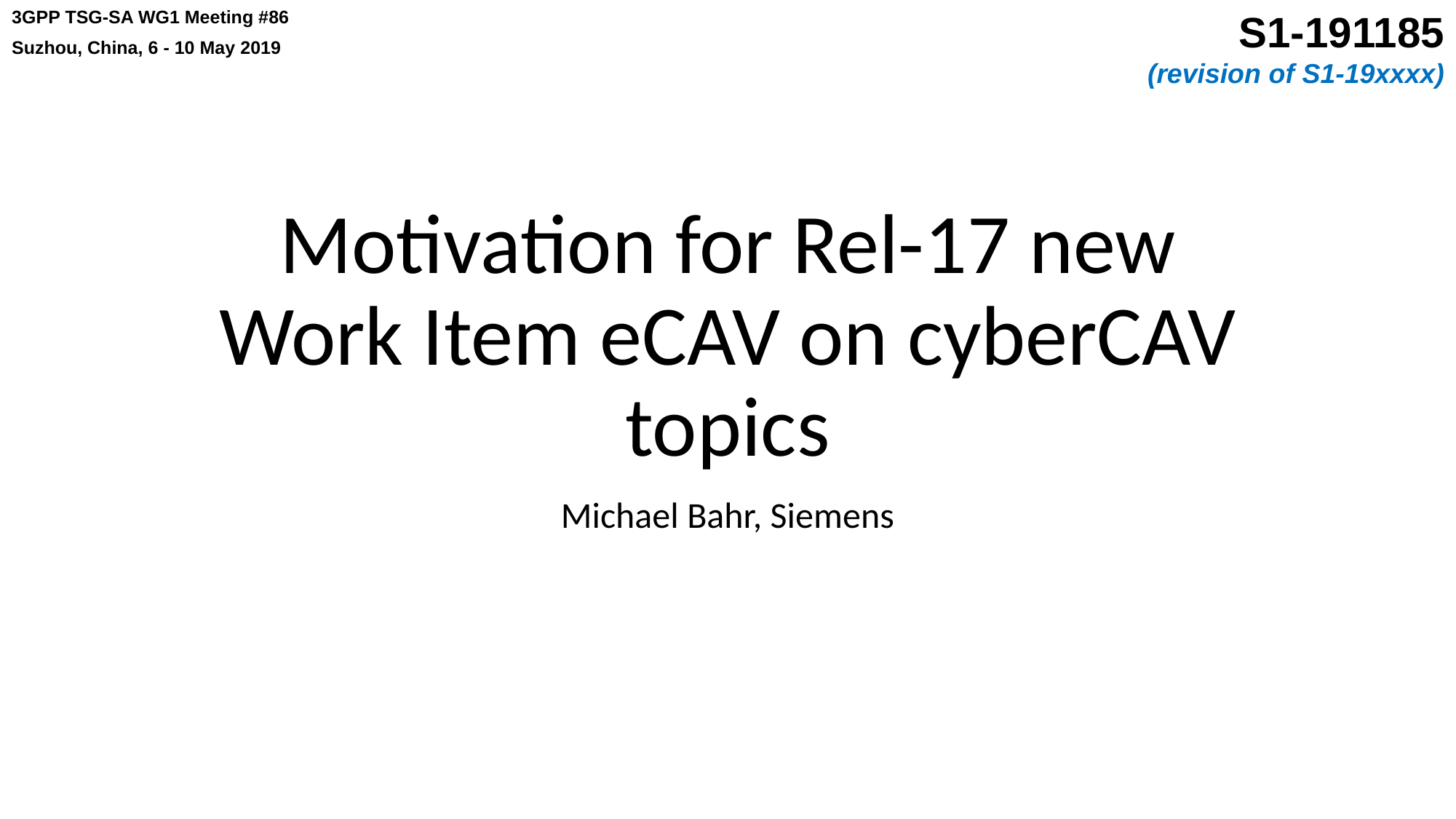

# Motivation for Rel-17 new Work Item eCAV on cyberCAV topics
Michael Bahr, Siemens